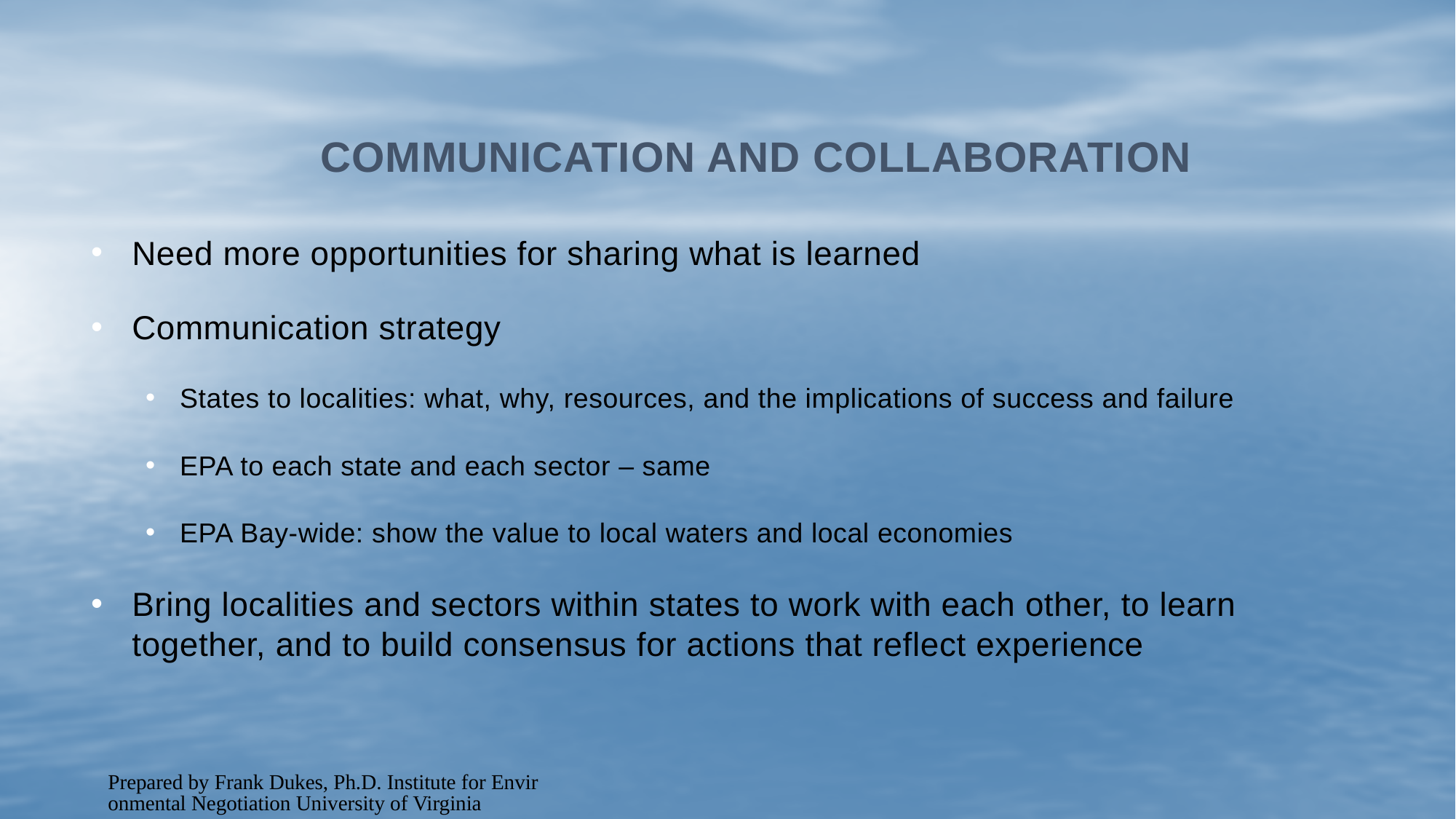

# Communication and Collaboration
Need more opportunities for sharing what is learned
Communication strategy
States to localities: what, why, resources, and the implications of success and failure
EPA to each state and each sector – same
EPA Bay-wide: show the value to local waters and local economies
Bring localities and sectors within states to work with each other, to learn together, and to build consensus for actions that reflect experience

Prepared by Frank Dukes, Ph.D. Institute for Environmental Negotiation University of Virginia